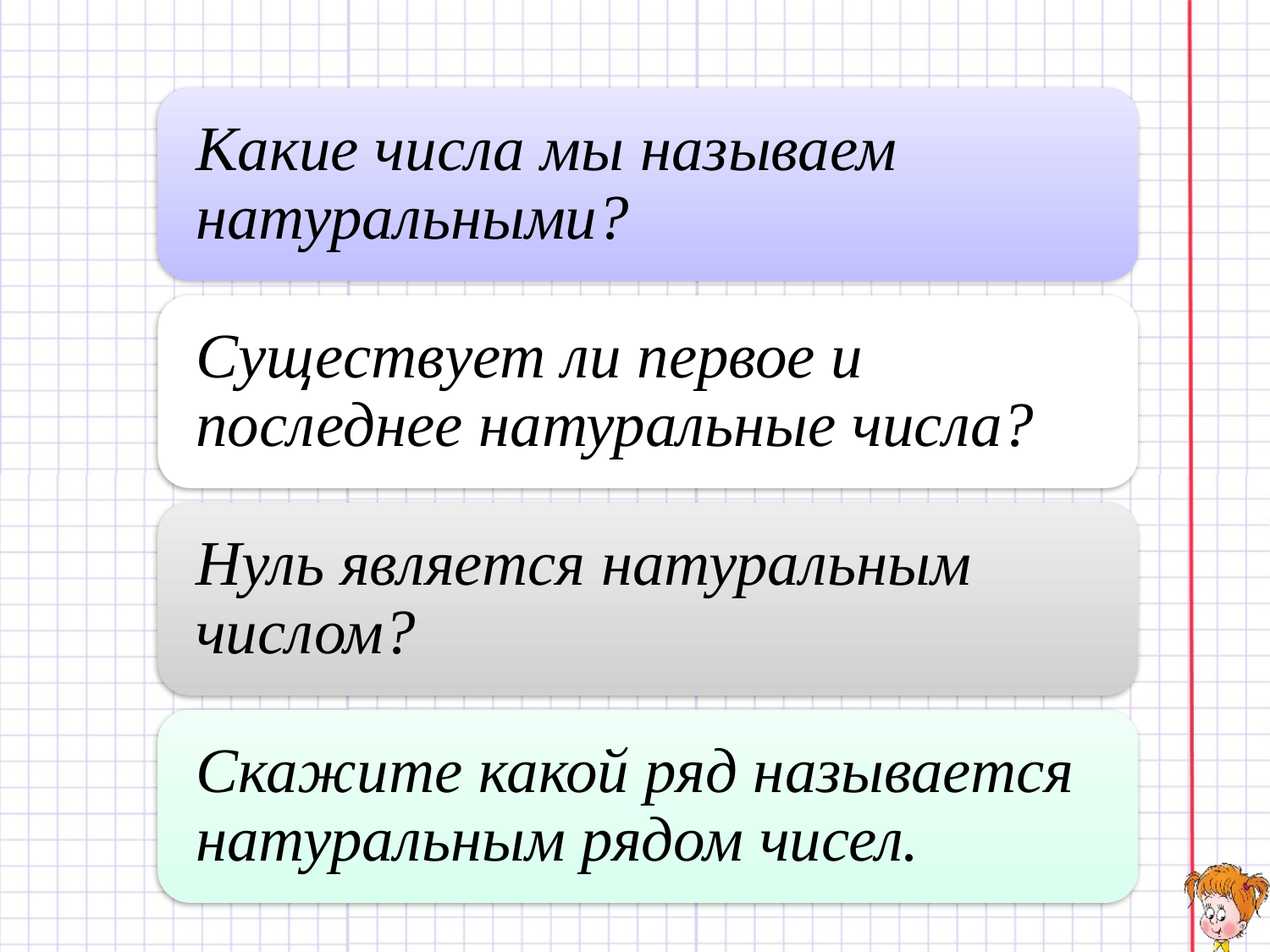

Какие числа мы называем натуральными?
Существует ли первое и последнее натуральные числа?
Нуль является натуральным числом?
Скажите какой ряд называется натуральным рядом чисел.